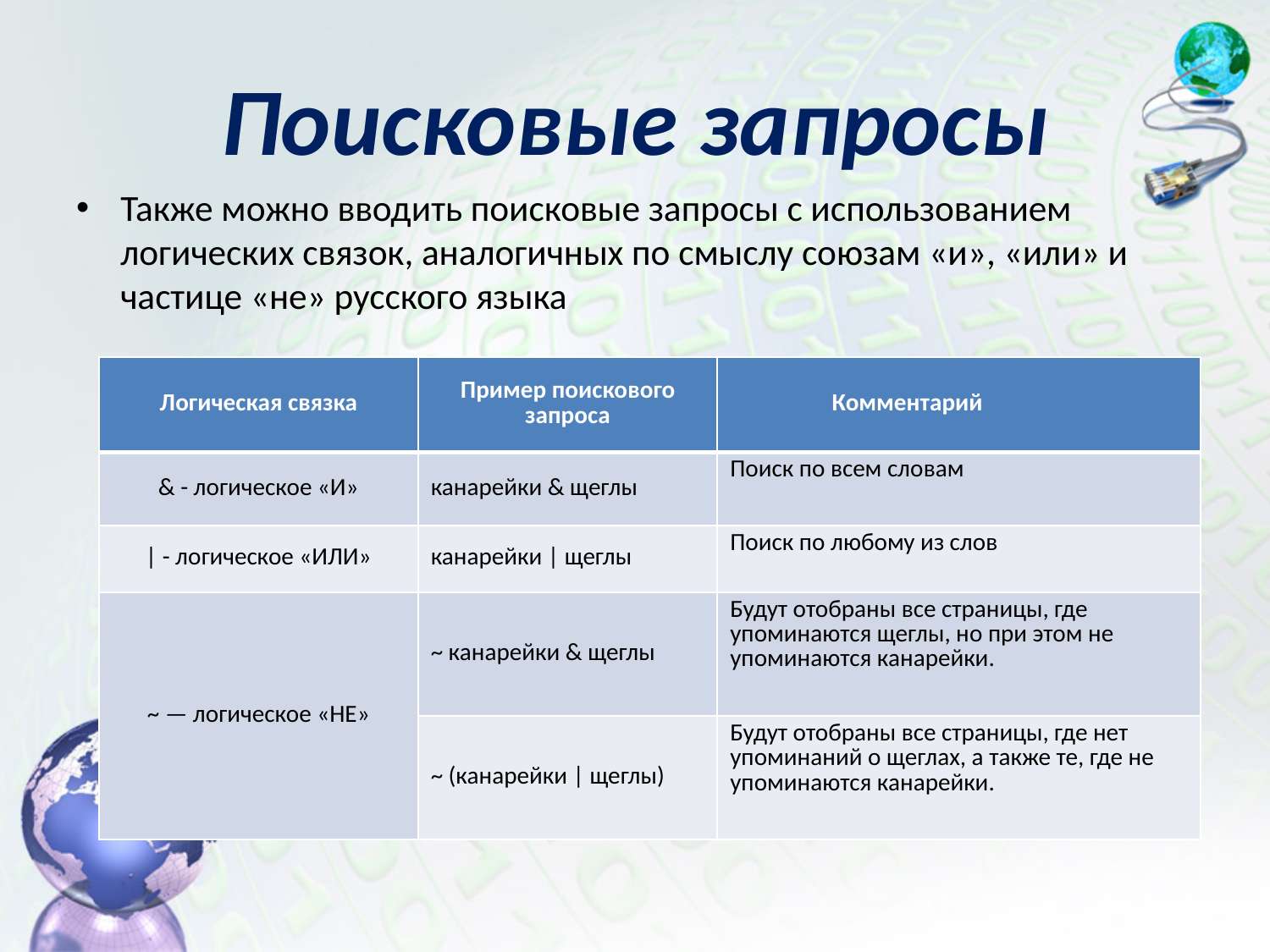

# Поисковые запросы
Также можно вводить поисковые запросы с использованием логических связок, аналогичных по смыслу союзам «и», «или» и частице «не» русского языка
| Логическая связка | Пример поискового запроса | Комментарий |
| --- | --- | --- |
| & - логическое «И» | канарейки & щеглы | Поиск по всем словам |
| | - логическое «ИЛИ» | канарейки | щеглы | Поиск по любому из слов |
| ~ — логическое «НЕ» | ~ канарейки & щеглы | Будут отобраны все страницы, где упоминаются щеглы, но при этом не упоминаются канарейки. |
|  | ~ (канарейки | щеглы) | Будут отобраны все страницы, где нет упоминаний о щеглах, а также те, где не упоминаются канарейки. |